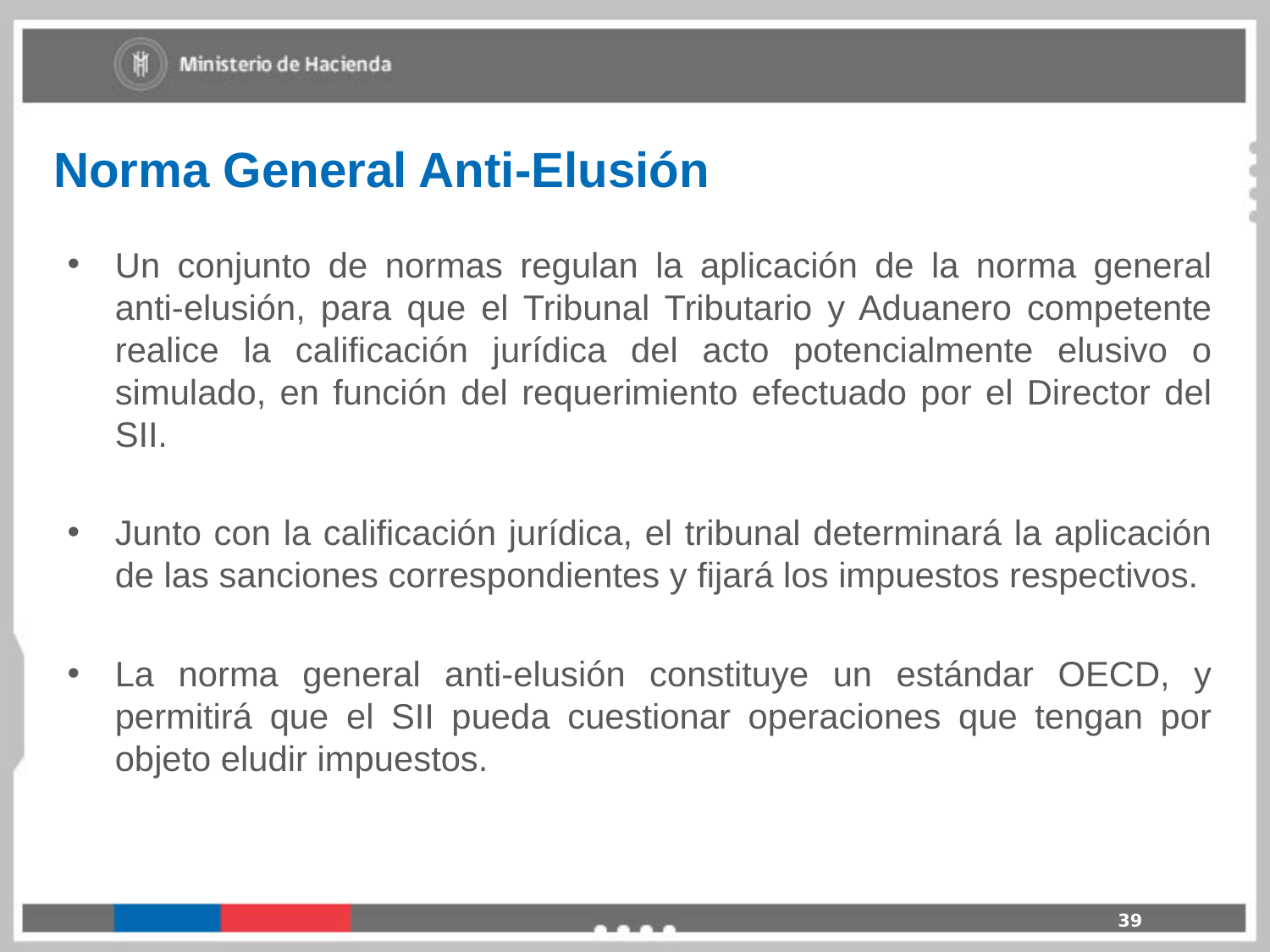

Norma General Anti-Elusión
Un conjunto de normas regulan la aplicación de la norma general anti-elusión, para que el Tribunal Tributario y Aduanero competente realice la calificación jurídica del acto potencialmente elusivo o simulado, en función del requerimiento efectuado por el Director del SII.

Junto con la calificación jurídica, el tribunal determinará la aplicación de las sanciones correspondientes y fijará los impuestos respectivos.

La norma general anti-elusión constituye un estándar OECD, y permitirá que el SII pueda cuestionar operaciones que tengan por objeto eludir impuestos.
39